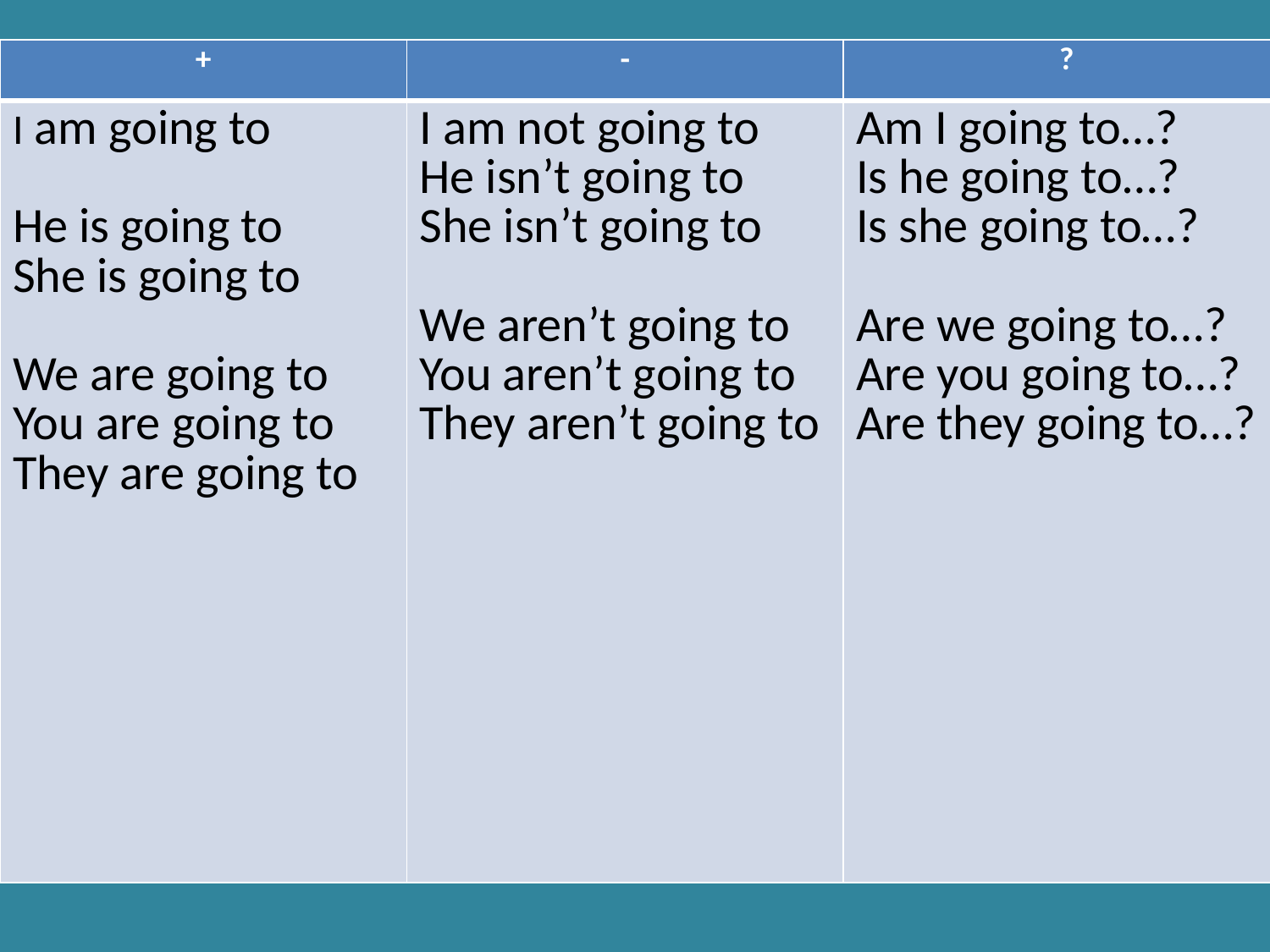

| + | - | ? |
| --- | --- | --- |
| I am going to He is going to She is going to We are going to You are going to They are going to | I am not going to He isn’t going to She isn’t going to We aren’t going to You aren’t going to They aren’t going to | Am I going to…? Is he going to…? Is she going to…? Are we going to…? Are you going to…? Are they going to…? |